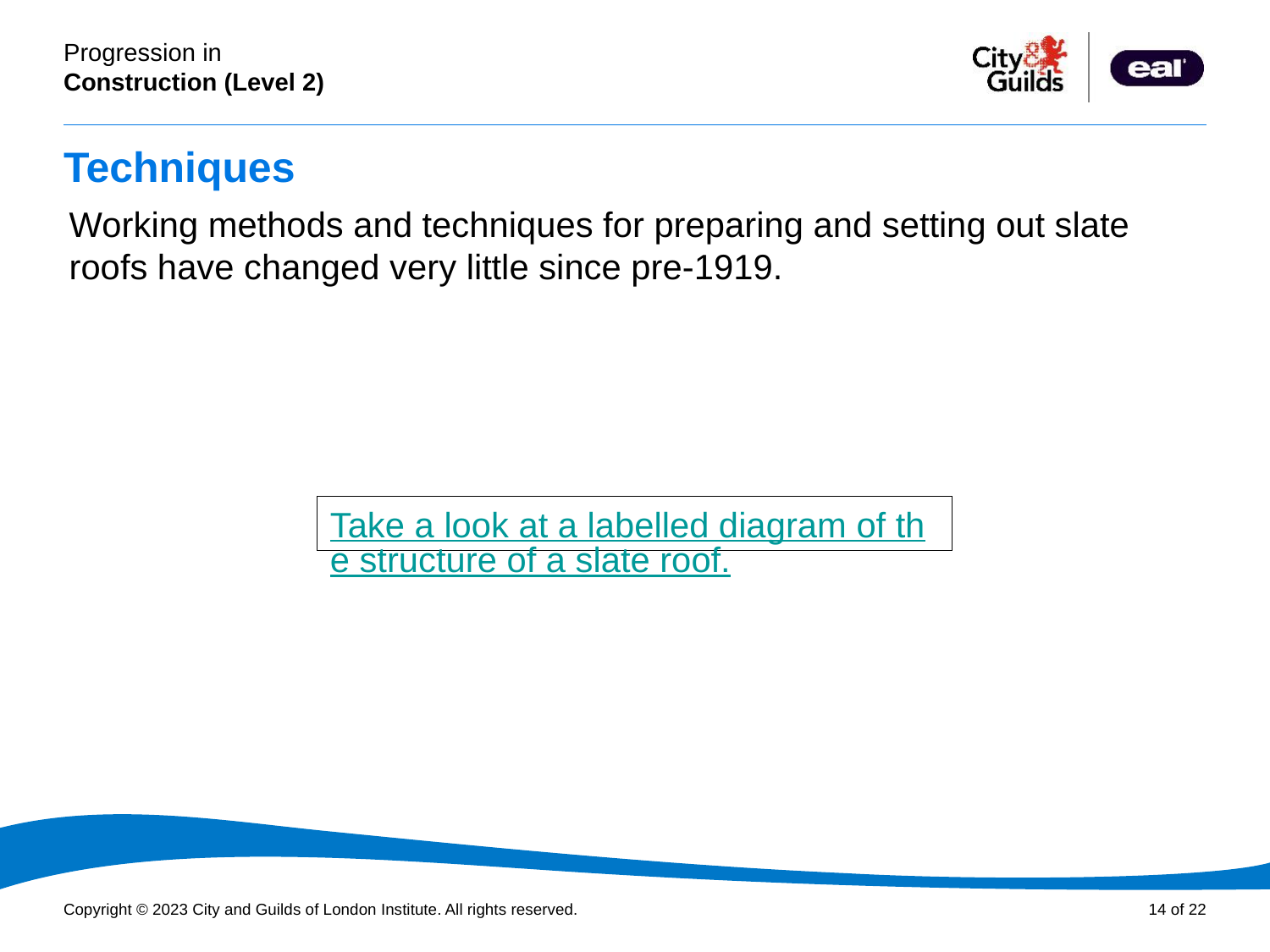

# Techniques
Working methods and techniques for preparing and setting out slate roofs have changed very little since pre-1919.
Take a look at a labelled diagram of the structure of a slate roof.